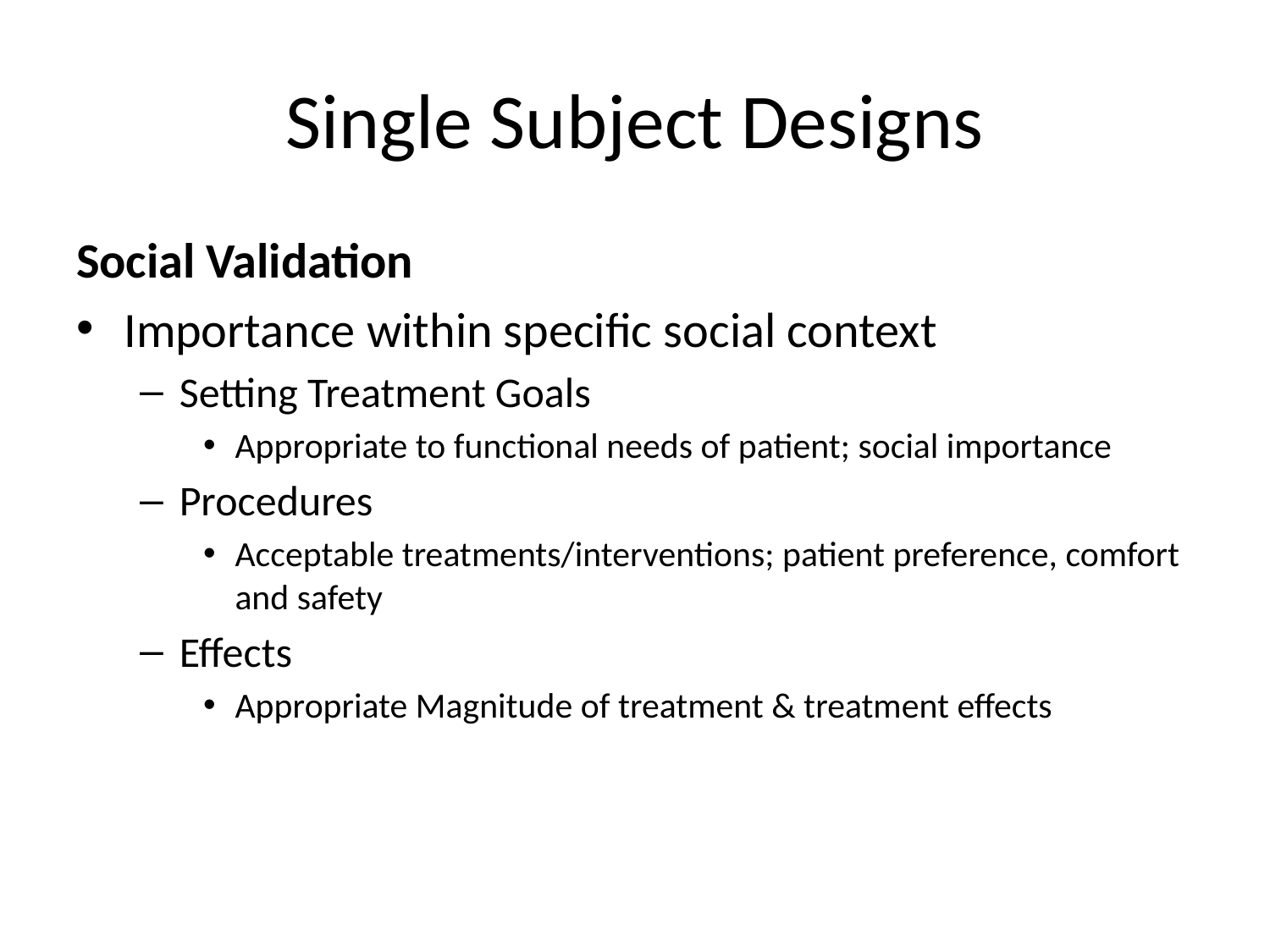

# Single Subject Designs
Social Validation
Importance within specific social context
Setting Treatment Goals
Appropriate to functional needs of patient; social importance
Procedures
Acceptable treatments/interventions; patient preference, comfort and safety
Effects
Appropriate Magnitude of treatment & treatment effects